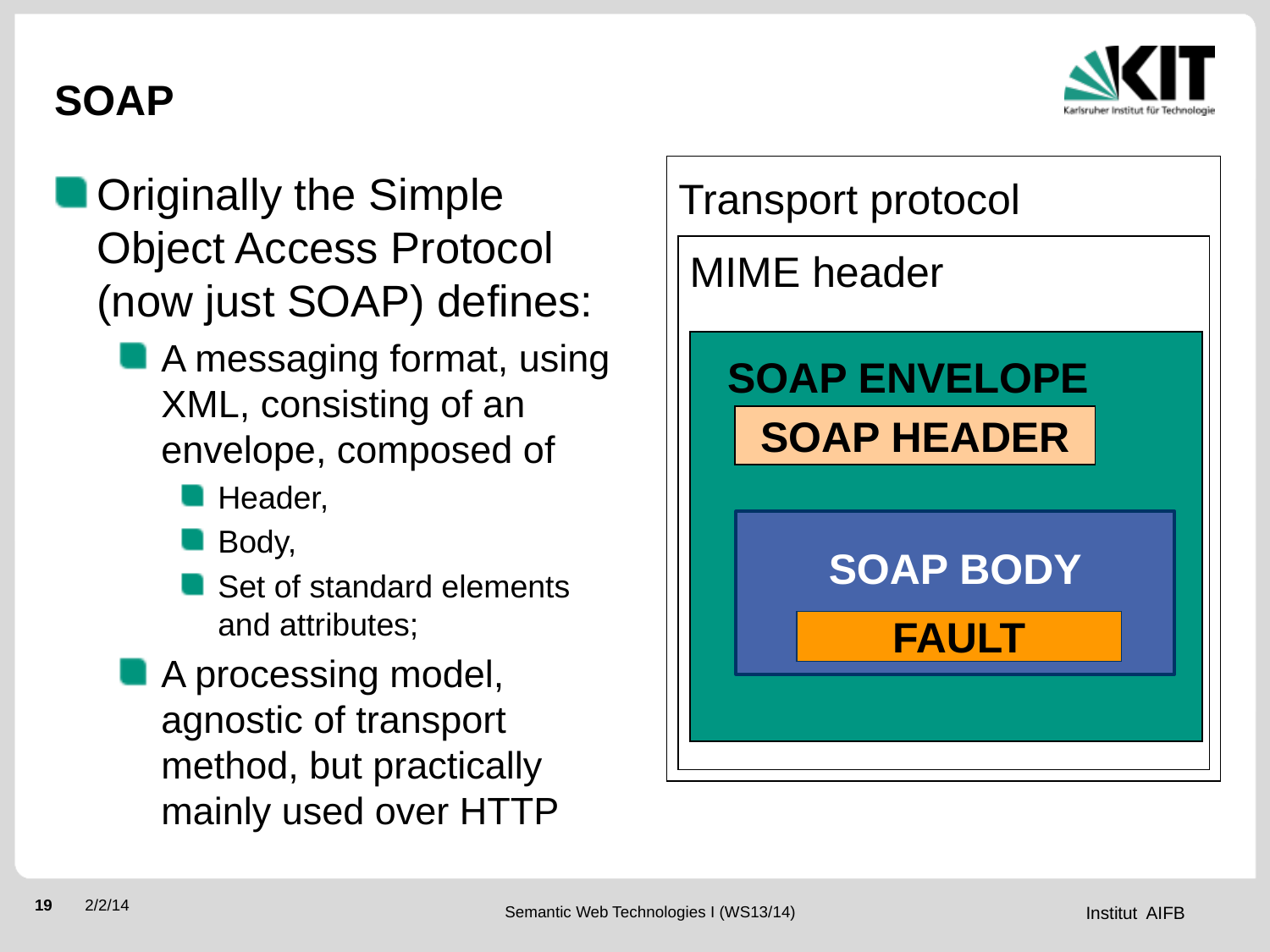

# SOAP

Transport protocol

MIME header

SOAP ENVELOPE
SOAP HEADER
SOAP BODY

FAULT
Originally the Simple Object Access Protocol (now just SOAP) defines:
A messaging format, using XML, consisting of an envelope, composed of
Header,
Body,
Set of standard elements and attributes;
A processing model, agnostic of transport method, but practically mainly used over HTTP